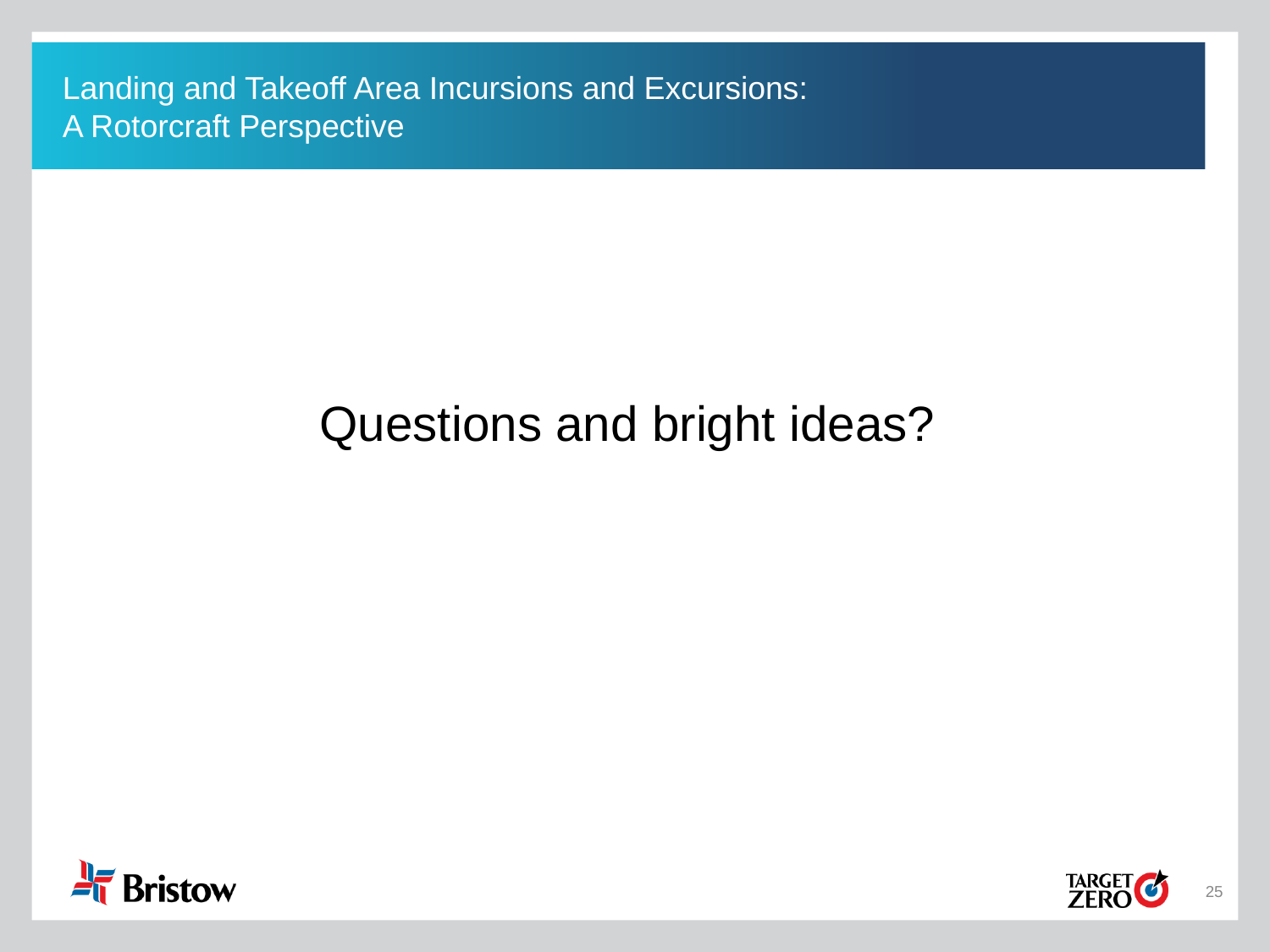

Landing and Takeoff Area Incursions and Excursions:
A Rotorcraft Perspective

Questions and bright ideas?